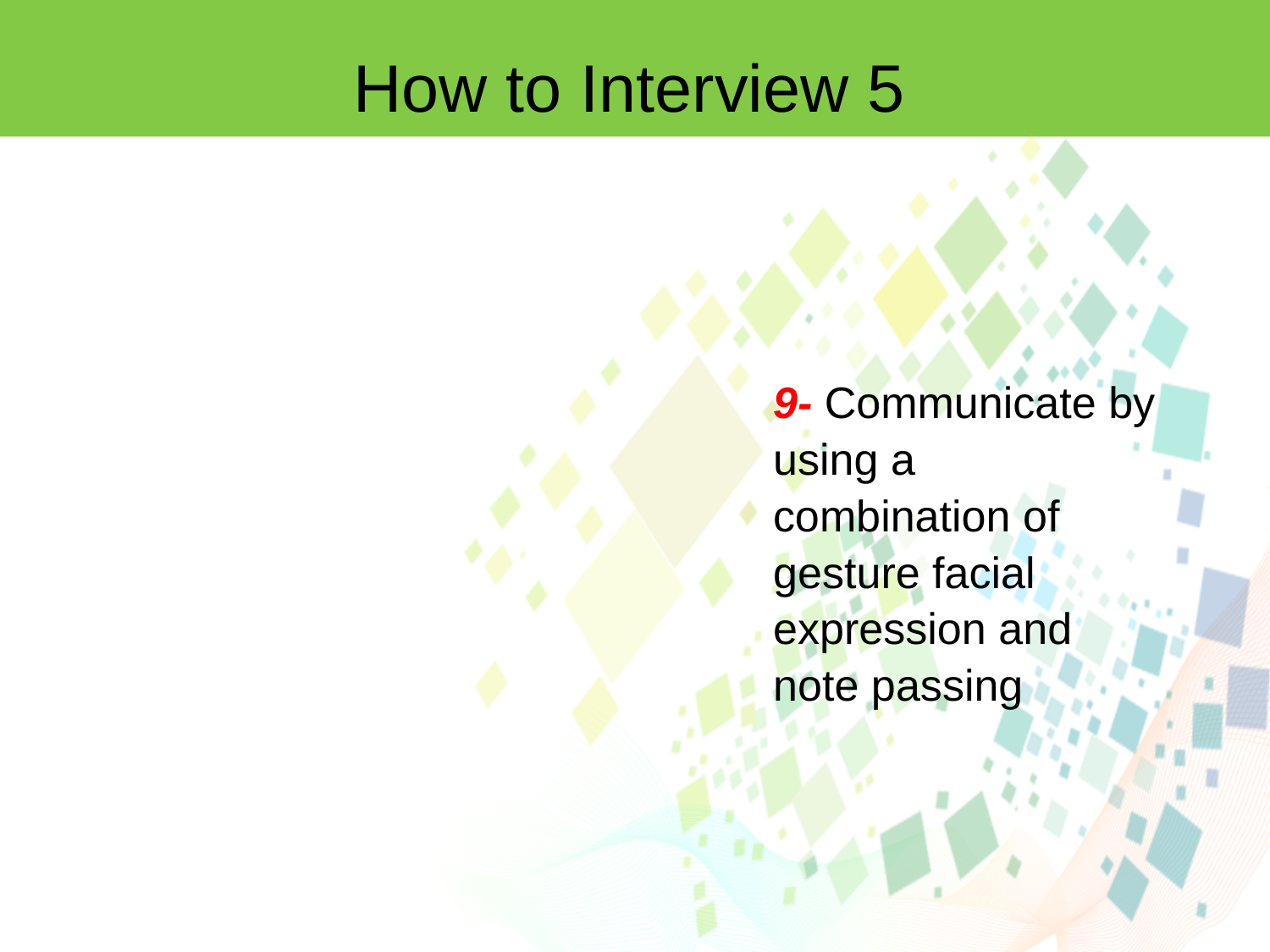

How to Interview 5
9- Communicate by using a combination of gesture facial expression and note passing